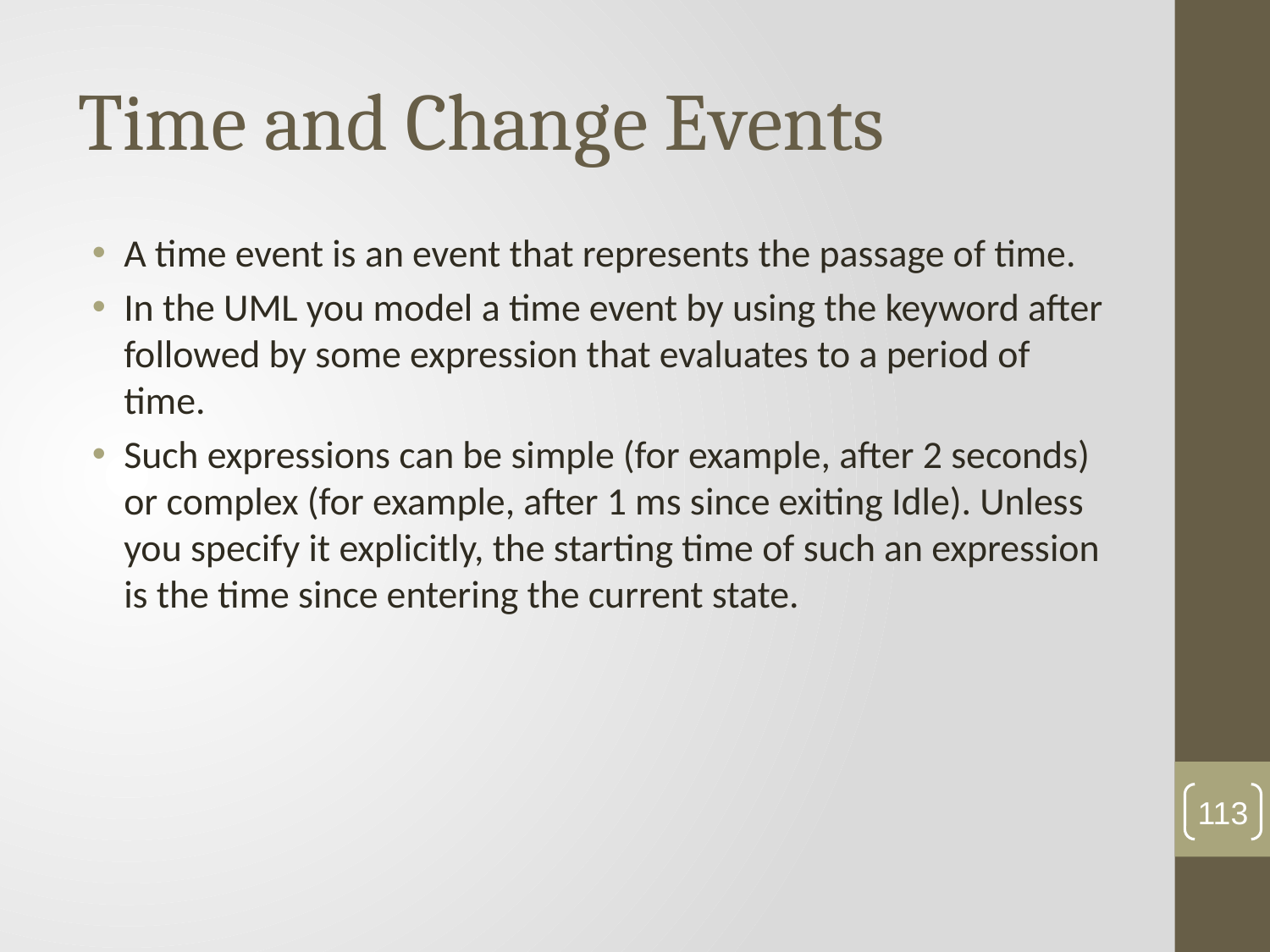

# Time and Change Events
A time event is an event that represents the passage of time.
In the UML you model a time event by using the keyword after followed by some expression that evaluates to a period of time.
Such expressions can be simple (for example, after 2 seconds) or complex (for example, after 1 ms since exiting Idle). Unless you specify it explicitly, the starting time of such an expression is the time since entering the current state.
113